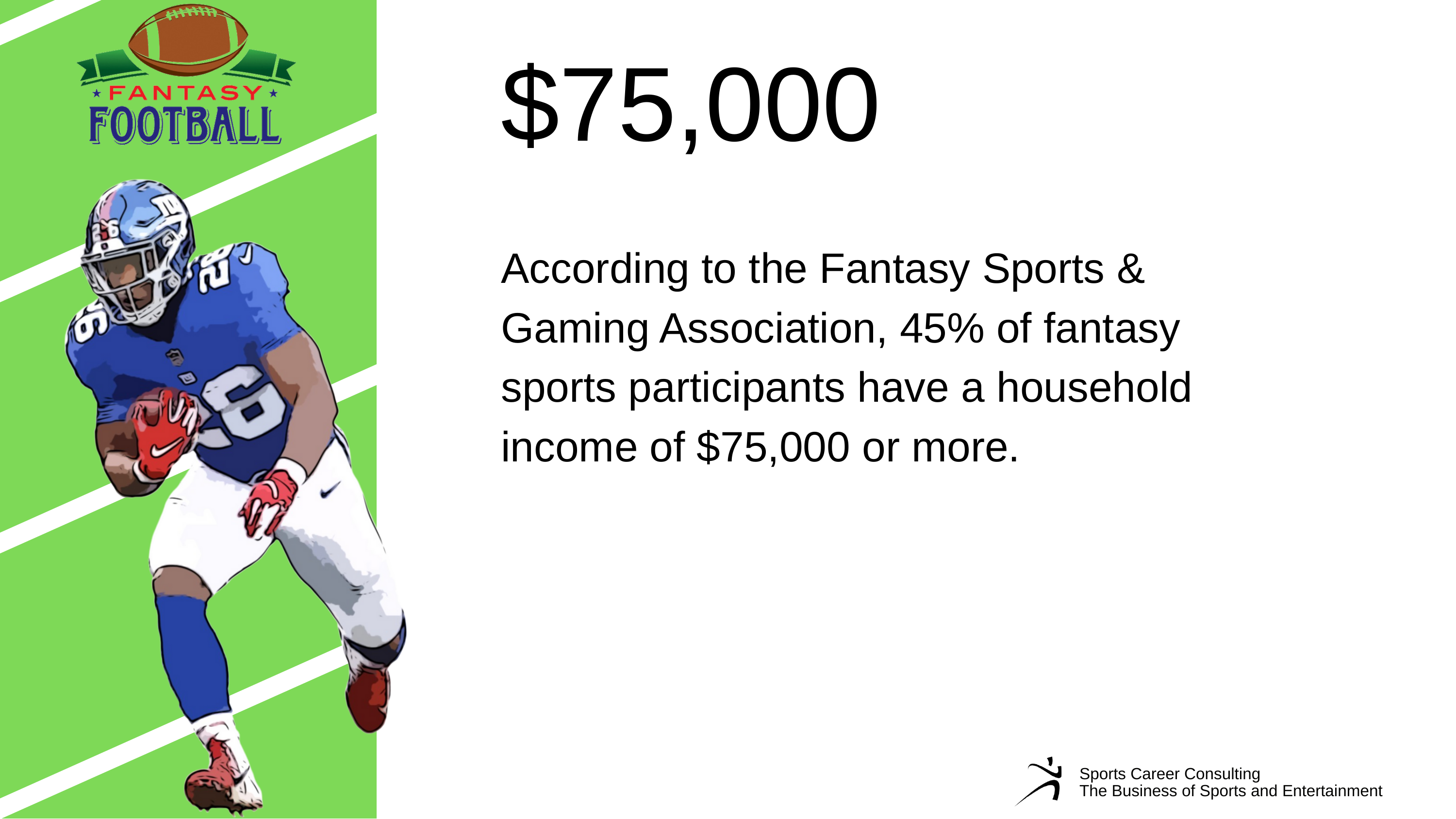

$75,000

According to the Fantasy Sports & Gaming Association, 45% of fantasy sports participants have a household income of $75,000 or more.

Sports Career Consulting
The Business of Sports and Entertainment